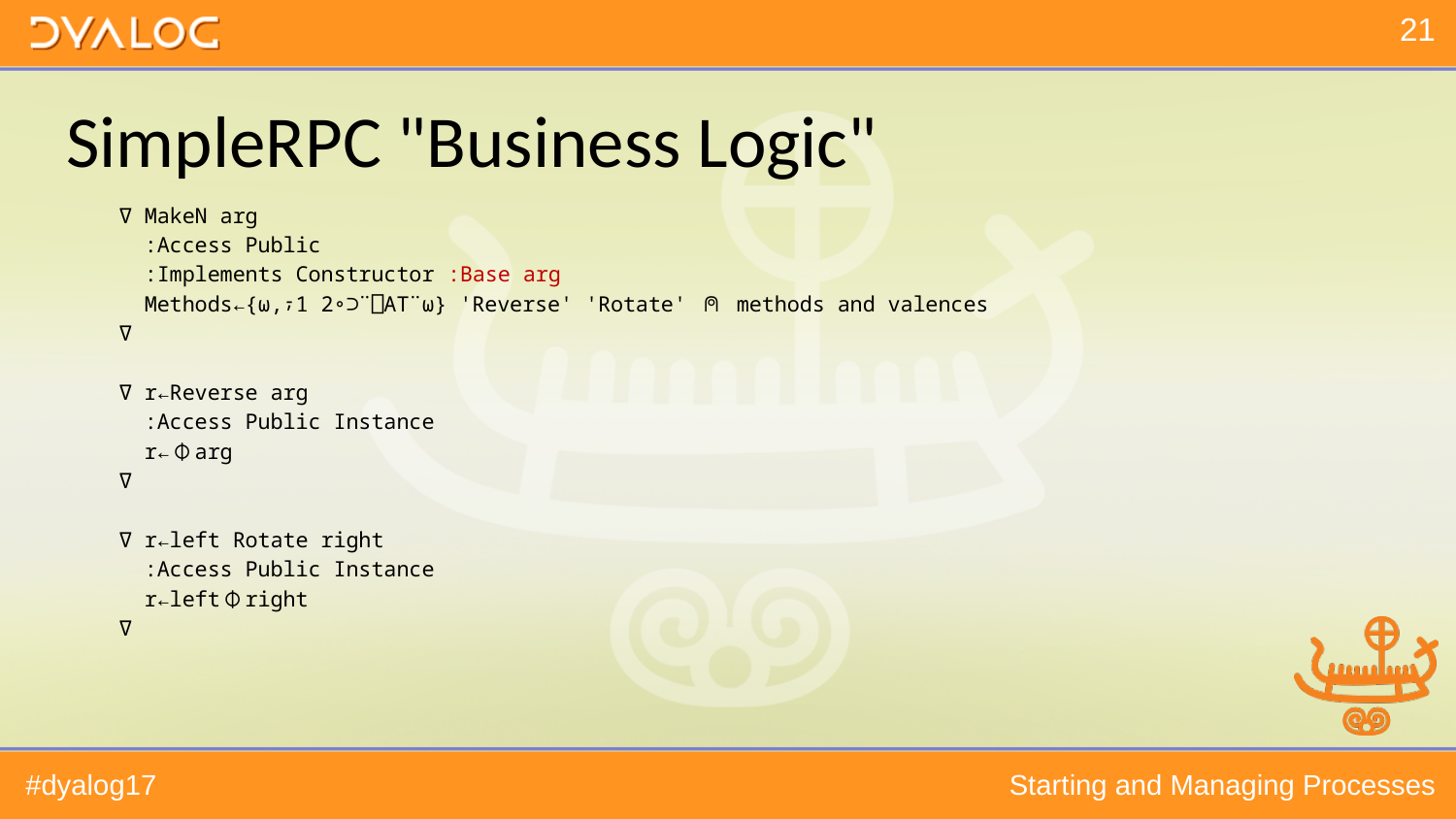

# SimpleRPC "Business Logic"

    ∇ MakeN arg
      :Access Public
      :Implements Constructor :Base arg
      Methods←{⍵,⍪1 2∘⊃¨⎕AT¨⍵} 'Reverse' 'Rotate' ⍝ methods and valences
    ∇

    ∇ r←Reverse arg
      :Access Public Instance
      r←⌽arg
    ∇

    ∇ r←left Rotate right
      :Access Public Instance
      r←left⌽right
    ∇